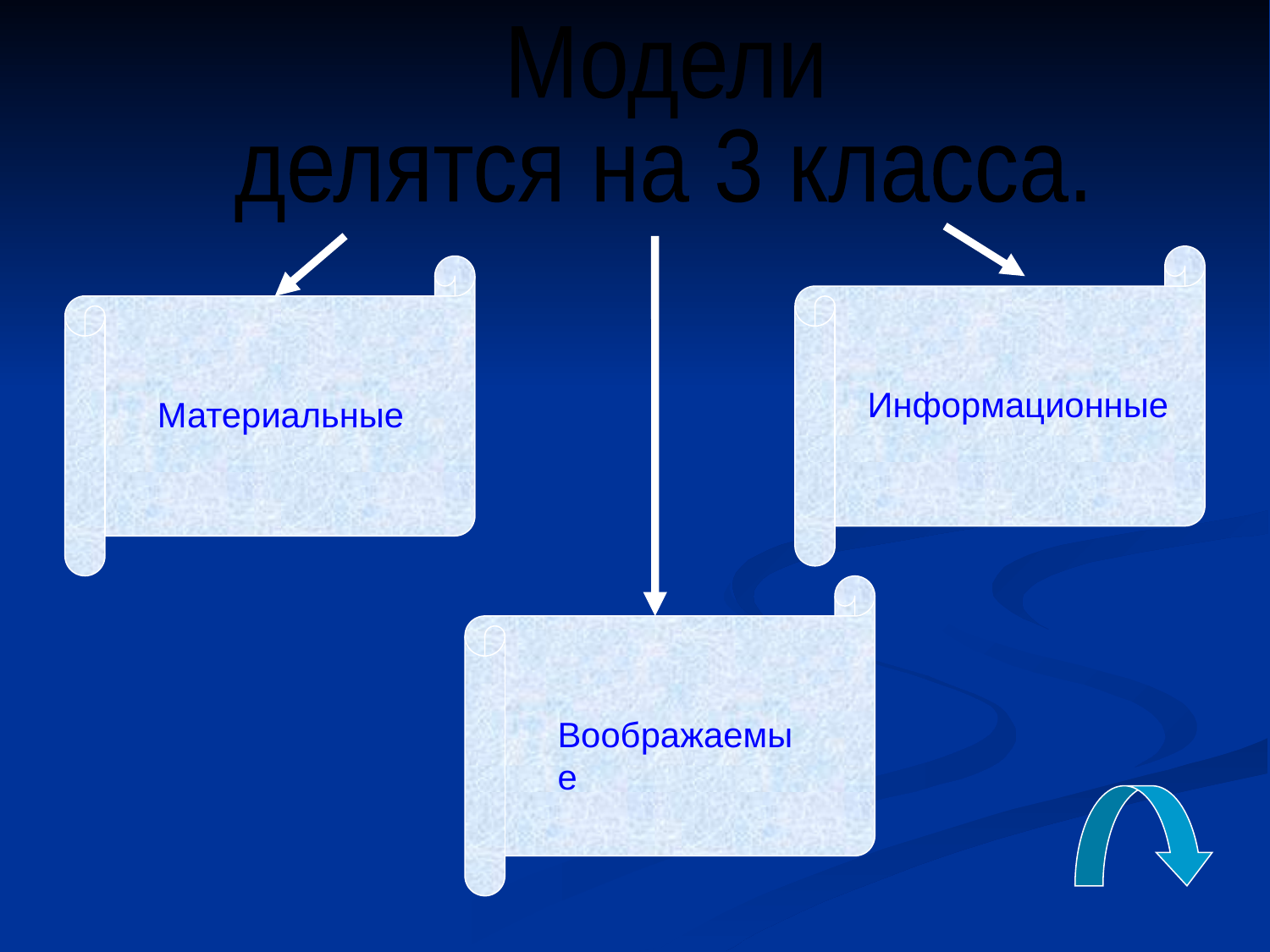

Модели
делятся на 3 класса.

Информационные

Материальные

Воображаемые